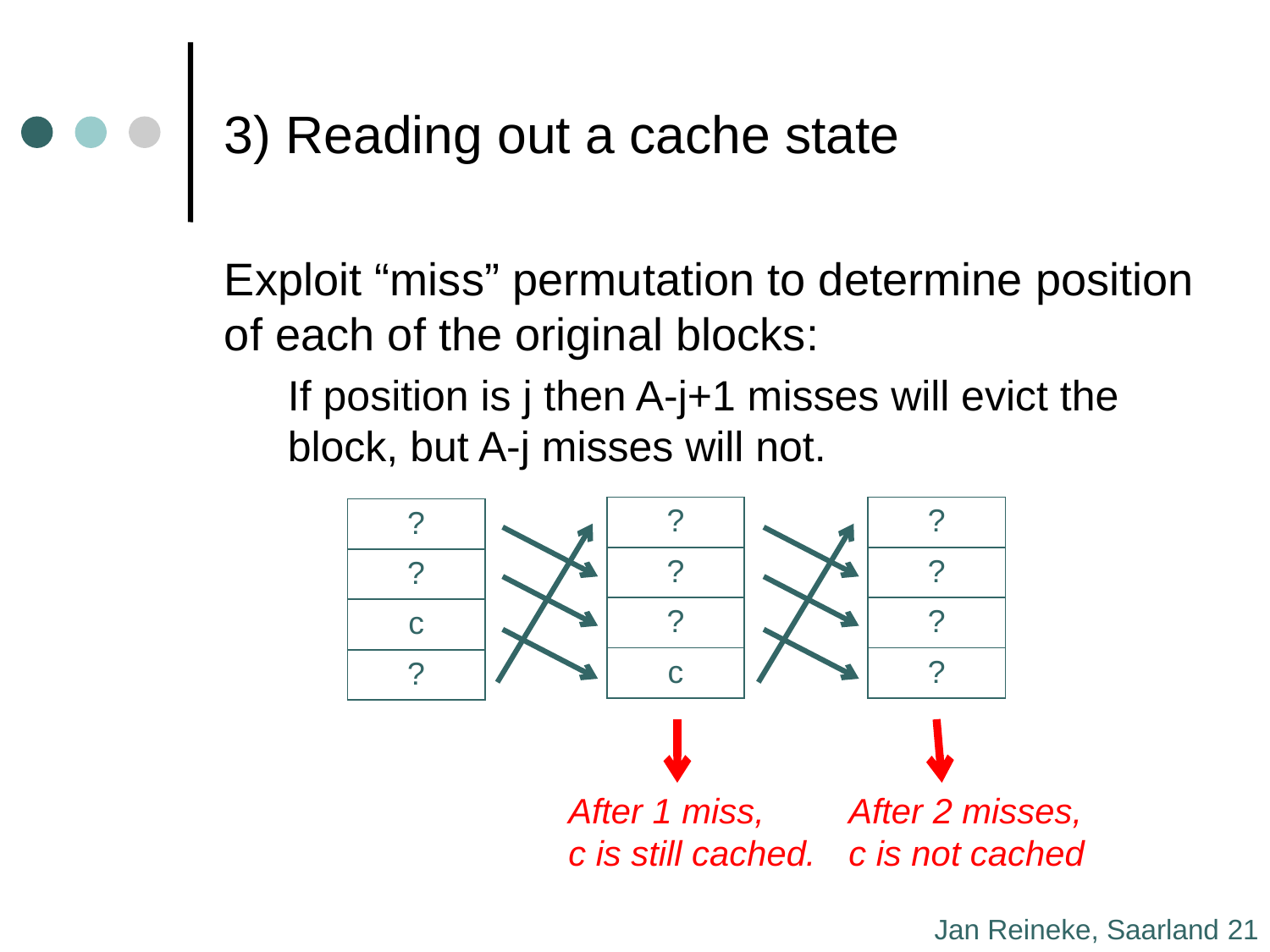

# 3) Reading out a cache state
Exploit “miss” permutation to determine position of each of the original blocks:
If position is j then A-j+1 misses will evict the block, but A-j misses will not.
| ? |
| --- |
| ? |
| ? |
| c |
| ? |
| --- |
| ? |
| ? |
| ? |
| ? |
| --- |
| ? |
| c |
| ? |
After 1 miss,
c is still cached.
After 2 misses,
c is not cached